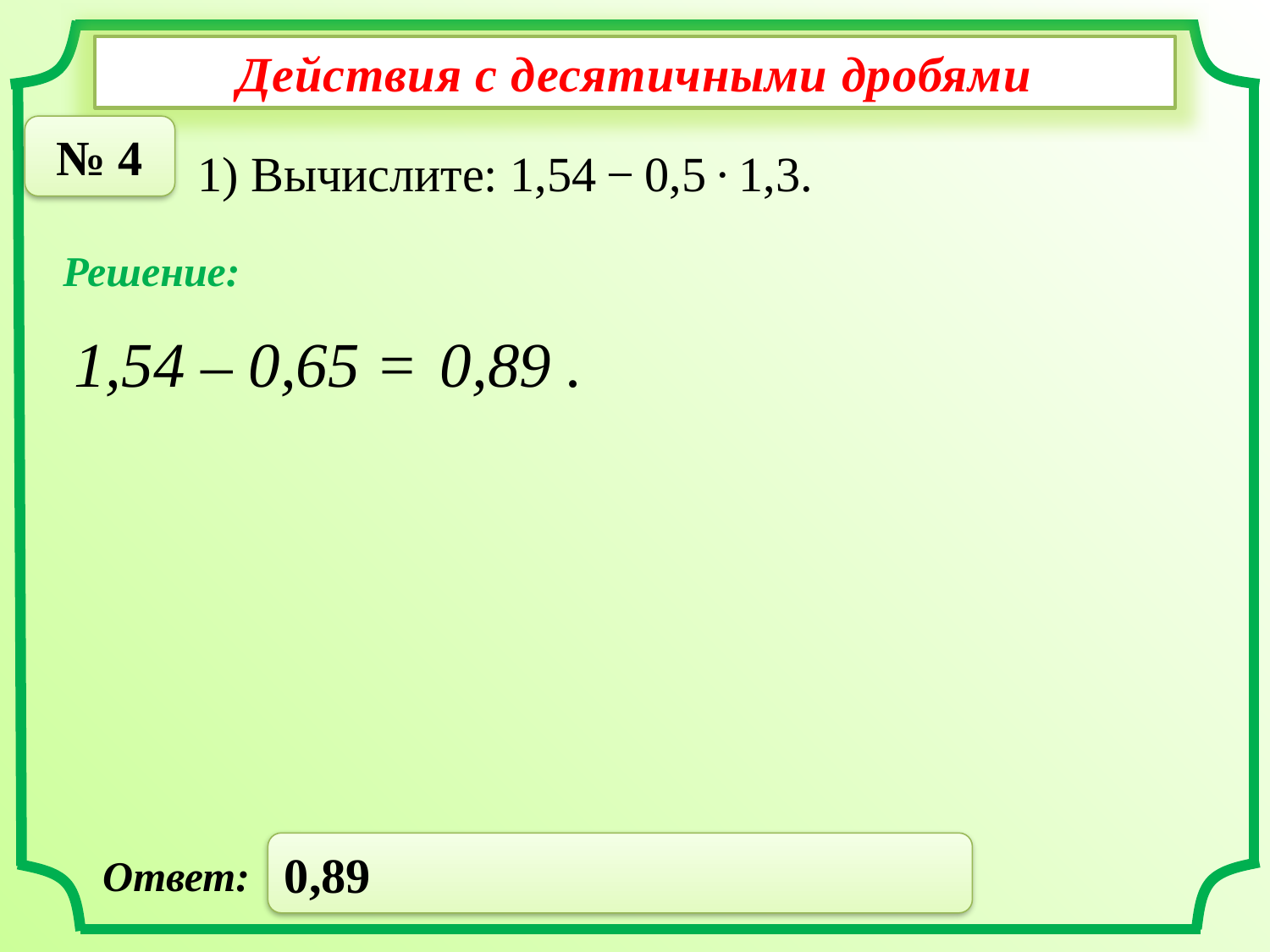

Действия с десятичными дробями
№ 4
1) Вычислите: 1,54 − 0,5 ∙ 1,3.
Решение:
1,54 – 0,65 =
0,89 .
0,89
Ответ: